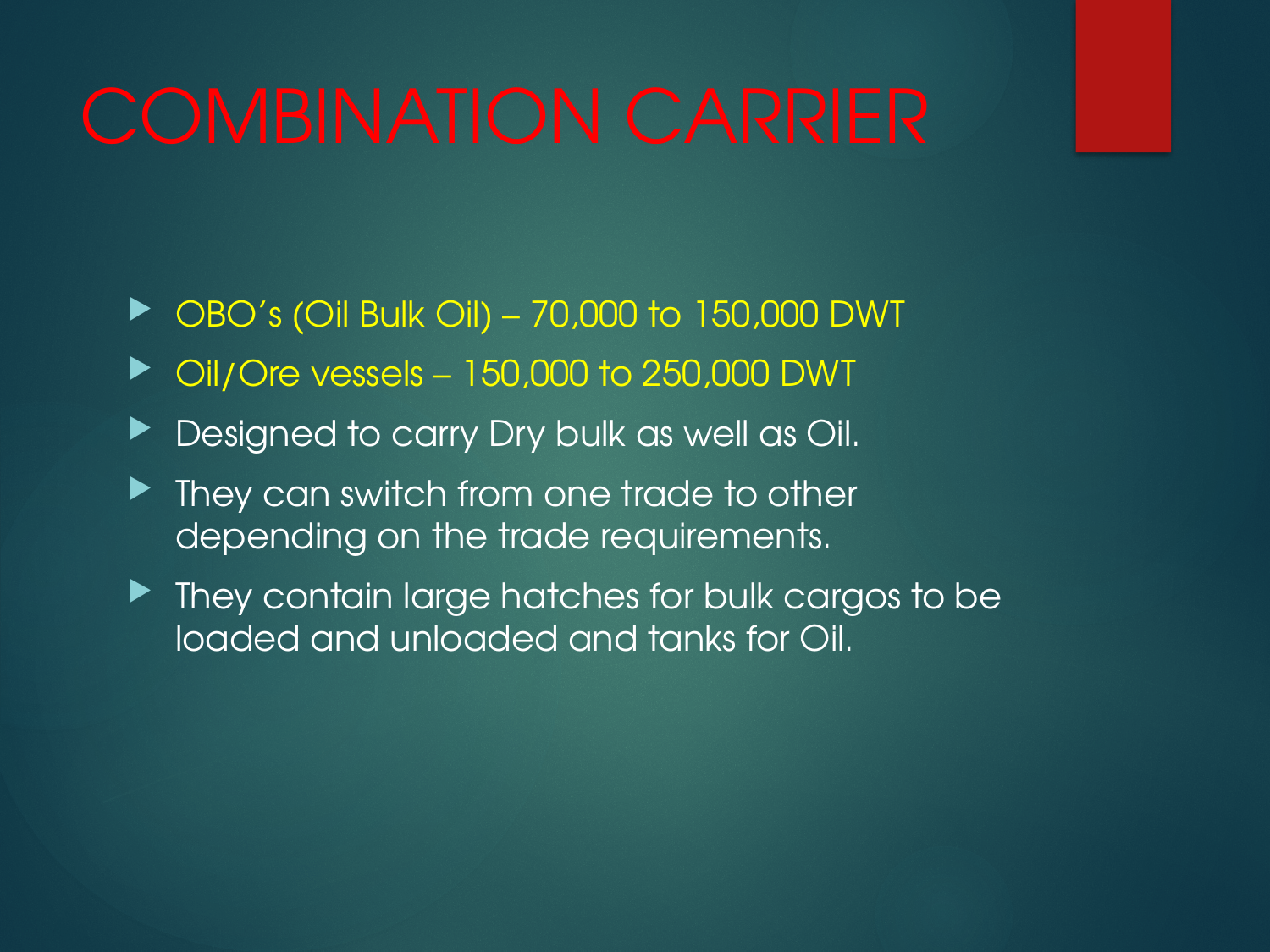

# COMBINATION CARRIER
OBO’s (Oil Bulk Oil) – 70,000 to 150,000 DWT
Oil/Ore vessels – 150,000 to 250,000 DWT
Designed to carry Dry bulk as well as Oil.
They can switch from one trade to other depending on the trade requirements.
They contain large hatches for bulk cargos to be loaded and unloaded and tanks for Oil.